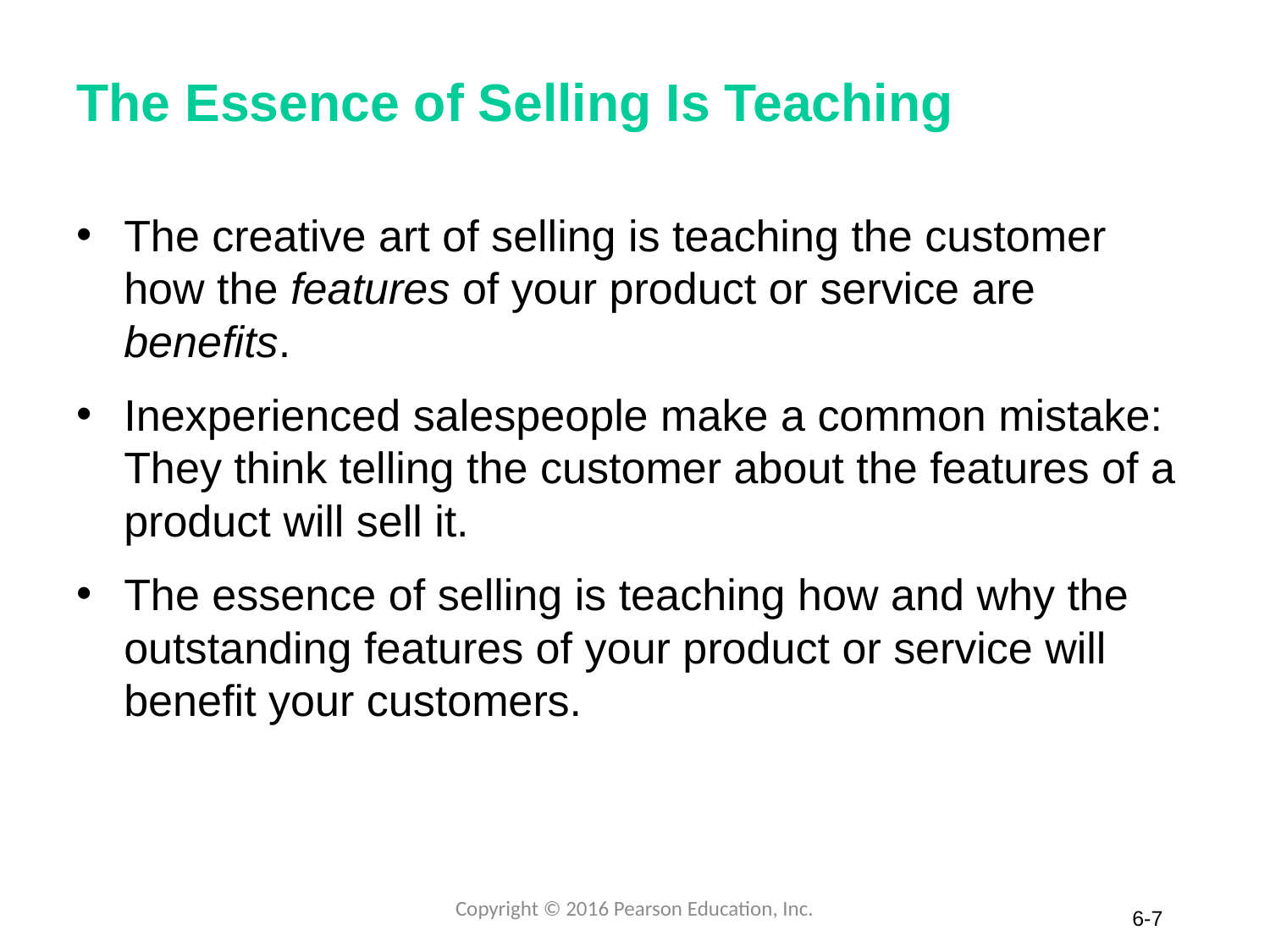

# The Essence of Selling Is Teaching
The creative art of selling is teaching the customer how the features of your product or service are benefits.

Inexperienced salespeople make a common mistake: They think telling the customer about the features of a product will sell it.

The essence of selling is teaching how and why the outstanding features of your product or service will benefit your customers.
Copyright © 2016 Pearson Education, Inc.